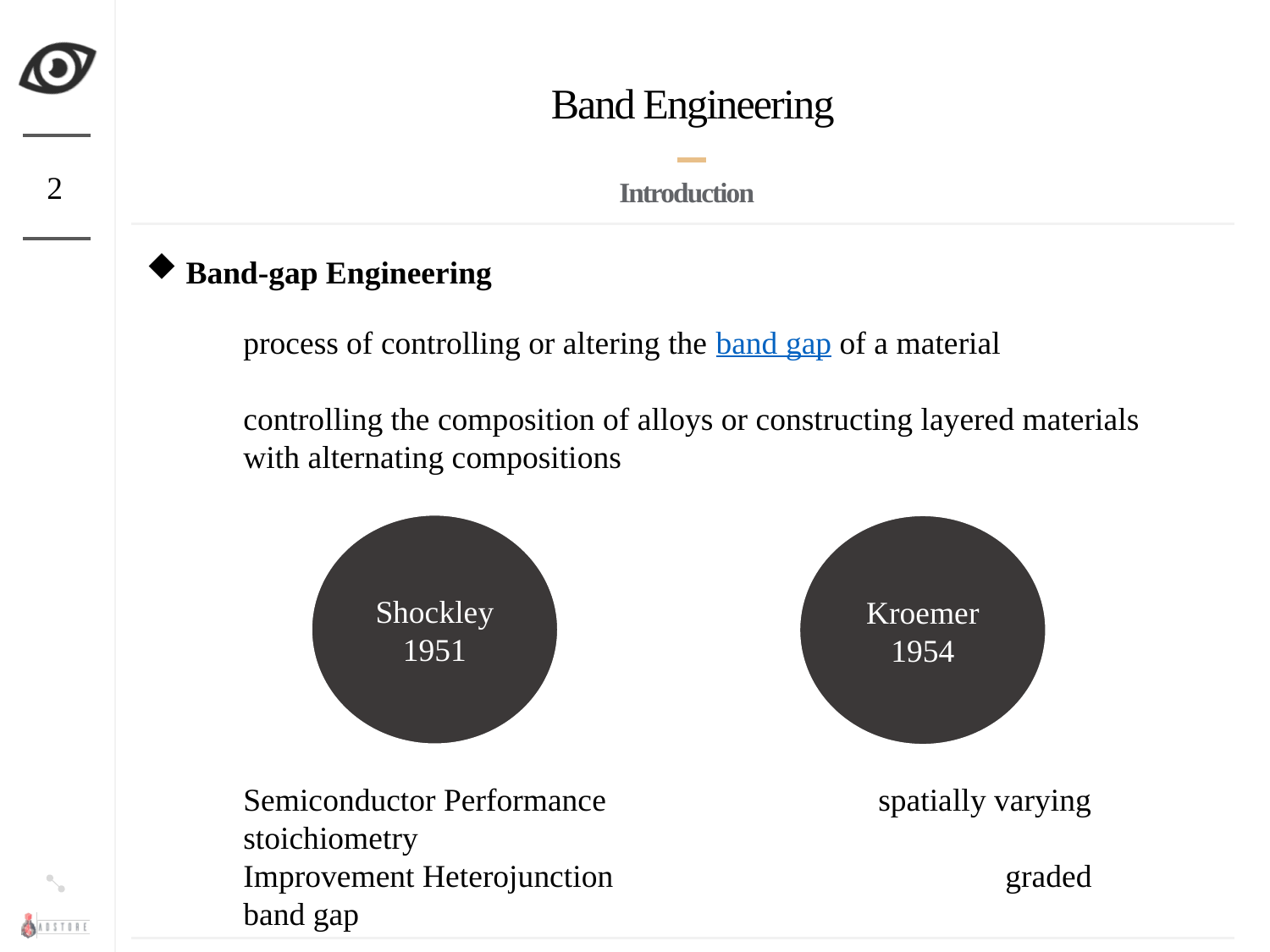

# Band Engineering
2
Introduction
Band-gap Engineering
process of controlling or altering the band gap of a material

controlling the composition of alloys or constructing layered materials with alternating compositions

Semiconductor Performance 			spatially varying stoichiometry
Improvement Heterojunction				graded band gap

Shockley
1951
Kroemer
1954